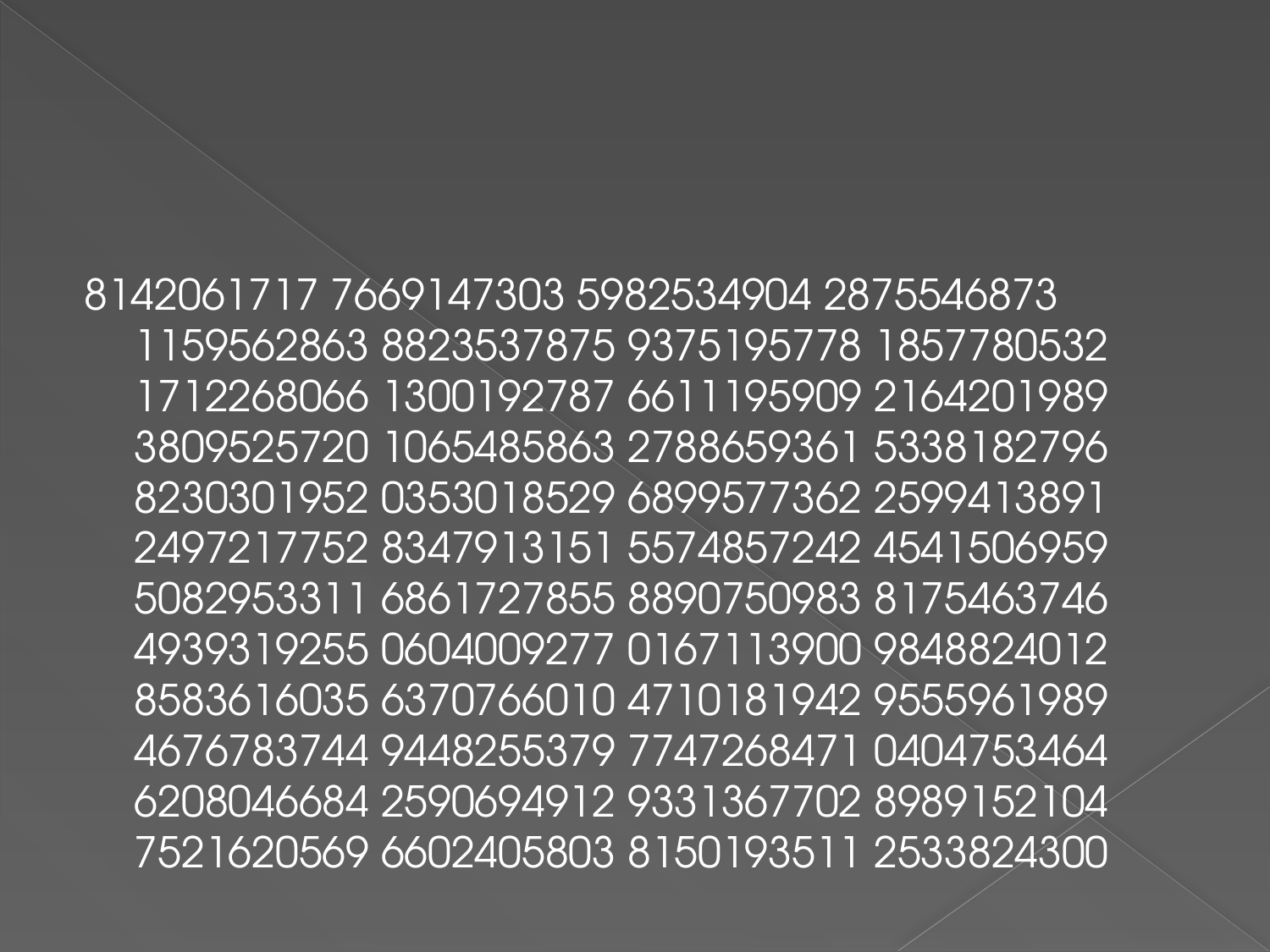

#
8142061717 7669147303 5982534904 2875546873 1159562863 8823537875 9375195778 1857780532 1712268066 1300192787 6611195909 2164201989 3809525720 1065485863 2788659361 5338182796 8230301952 0353018529 6899577362 2599413891 2497217752 8347913151 5574857242 4541506959 5082953311 6861727855 8890750983 8175463746 4939319255 0604009277 0167113900 9848824012 8583616035 6370766010 4710181942 9555961989 4676783744 9448255379 7747268471 0404753464 6208046684 2590694912 9331367702 8989152104 7521620569 6602405803 8150193511 2533824300